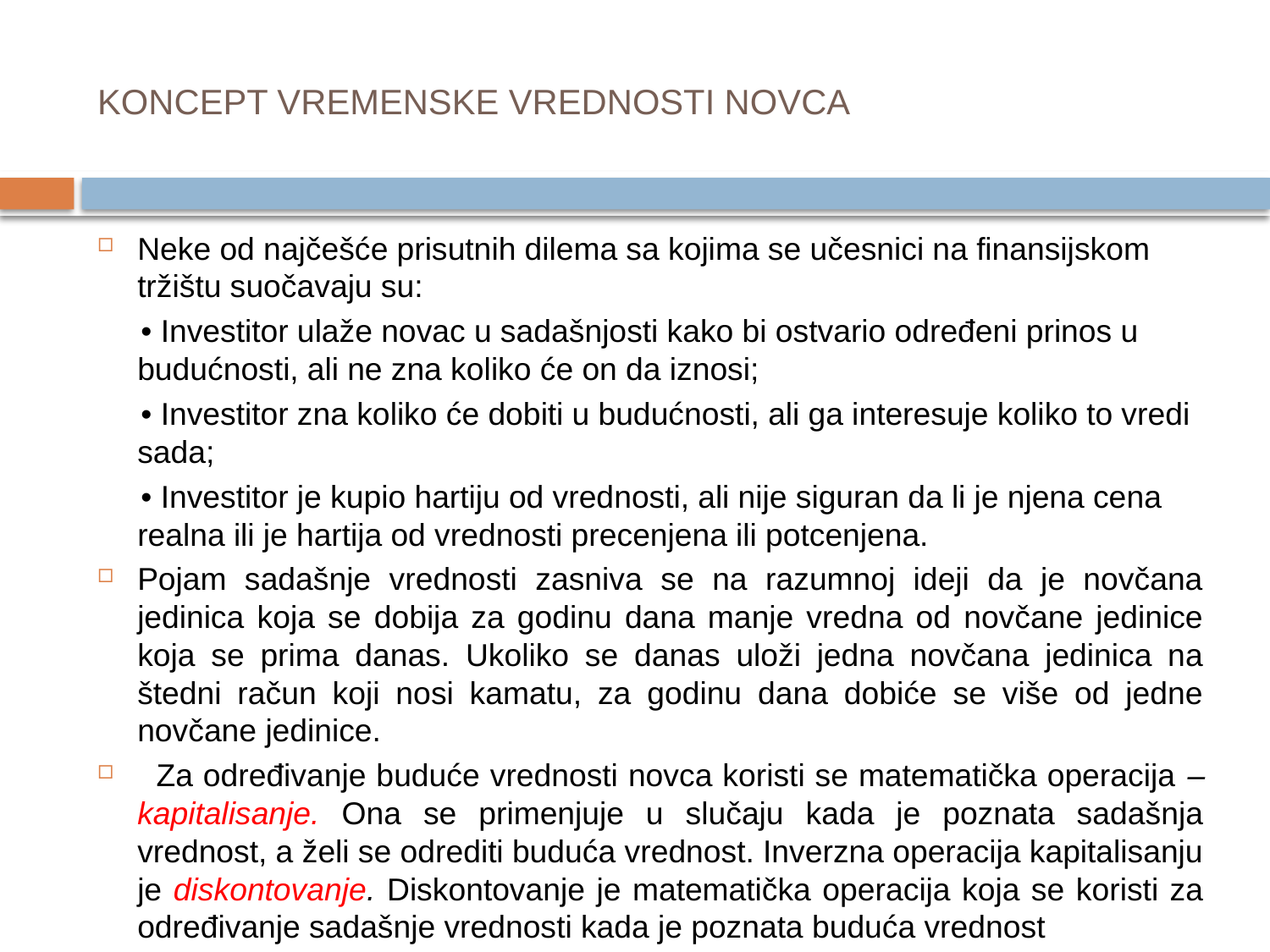

# KONCEPT VREMENSKE VREDNOSTI NOVCA
Neke od najčešće prisutnih dilema sa kojima se učesnici na finansijskom tržištu suočavaju su:
     • Investitor ulaže novac u sadašnjosti kako bi ostvario određeni prinos u budućnosti, ali ne zna koliko će on da iznosi;
     • Investitor zna koliko će dobiti u budućnosti, ali ga interesuje koliko to vredi sada;
     • Investitor je kupio hartiju od vrednosti, ali nije siguran da li je njena cena realna ili je hartija od vrednosti precenjena ili potcenjena.
Pojam sadašnje vrednosti zasniva se na razumnoj ideji da je novčana jedinica koja se dobija za godinu dana manje vredna od novčane jedinice koja se prima danas. Ukoliko se danas uloži jedna novčana jedinica na štedni račun koji nosi kamatu, za godinu dana dobiće se više od jedne novčane jedinice.
  Za određivanje buduće vrednosti novca koristi se matematička operacija – kapitalisanje. Ona se primenjuje u slučaju kada je poznata sadašnja vrednost, a želi se odrediti buduća vrednost. Inverzna operacija kapitalisanju je diskontovanje. Diskontovanje je matematička operacija koja se koristi za određivanje sadašnje vrednosti kada je poznata buduća vrednost